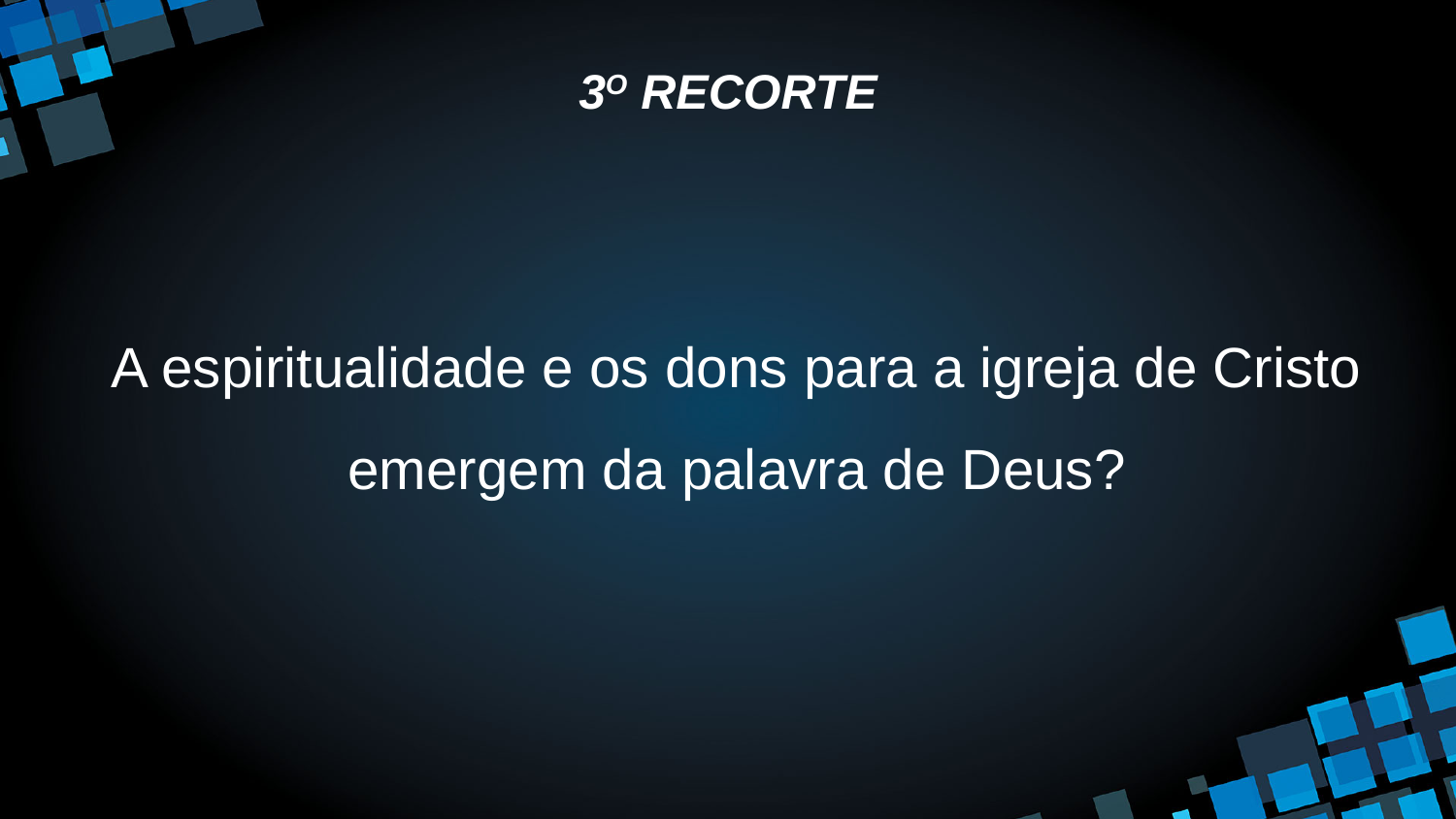

# 3O RECORTE

A espiritualidade e os dons para a igreja de Cristo emergem da palavra de Deus?